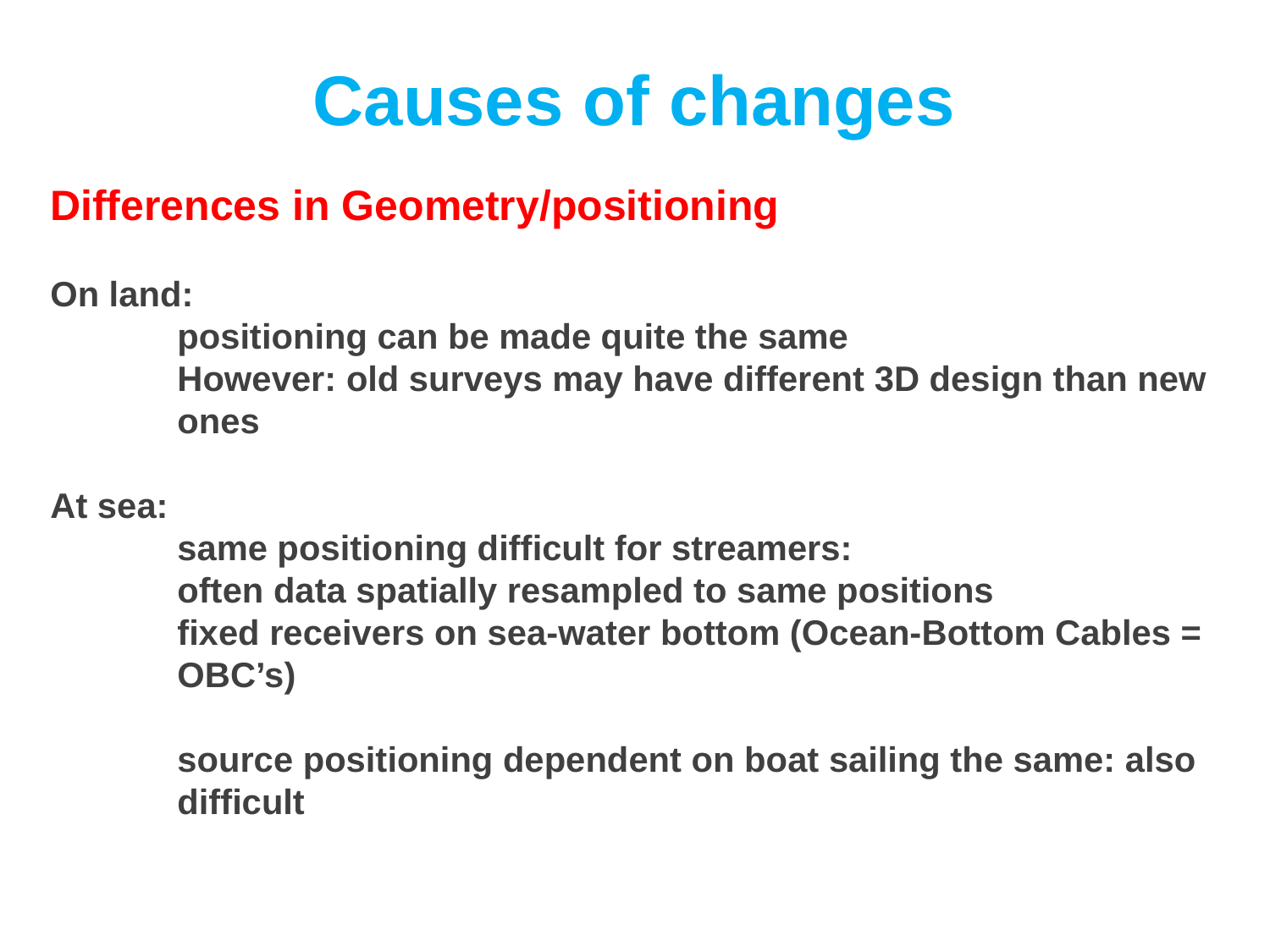

Causes of changes
Differences in Geometry/positioning

On land:
	positioning can be made quite the same
	However: old surveys may have different 3D design than new
	ones

At sea:
	same positioning difficult for streamers:
	often data spatially resampled to same positions
	fixed receivers on sea-water bottom (Ocean-Bottom Cables =
	OBC’s)

	source positioning dependent on boat sailing the same: also
	difficult